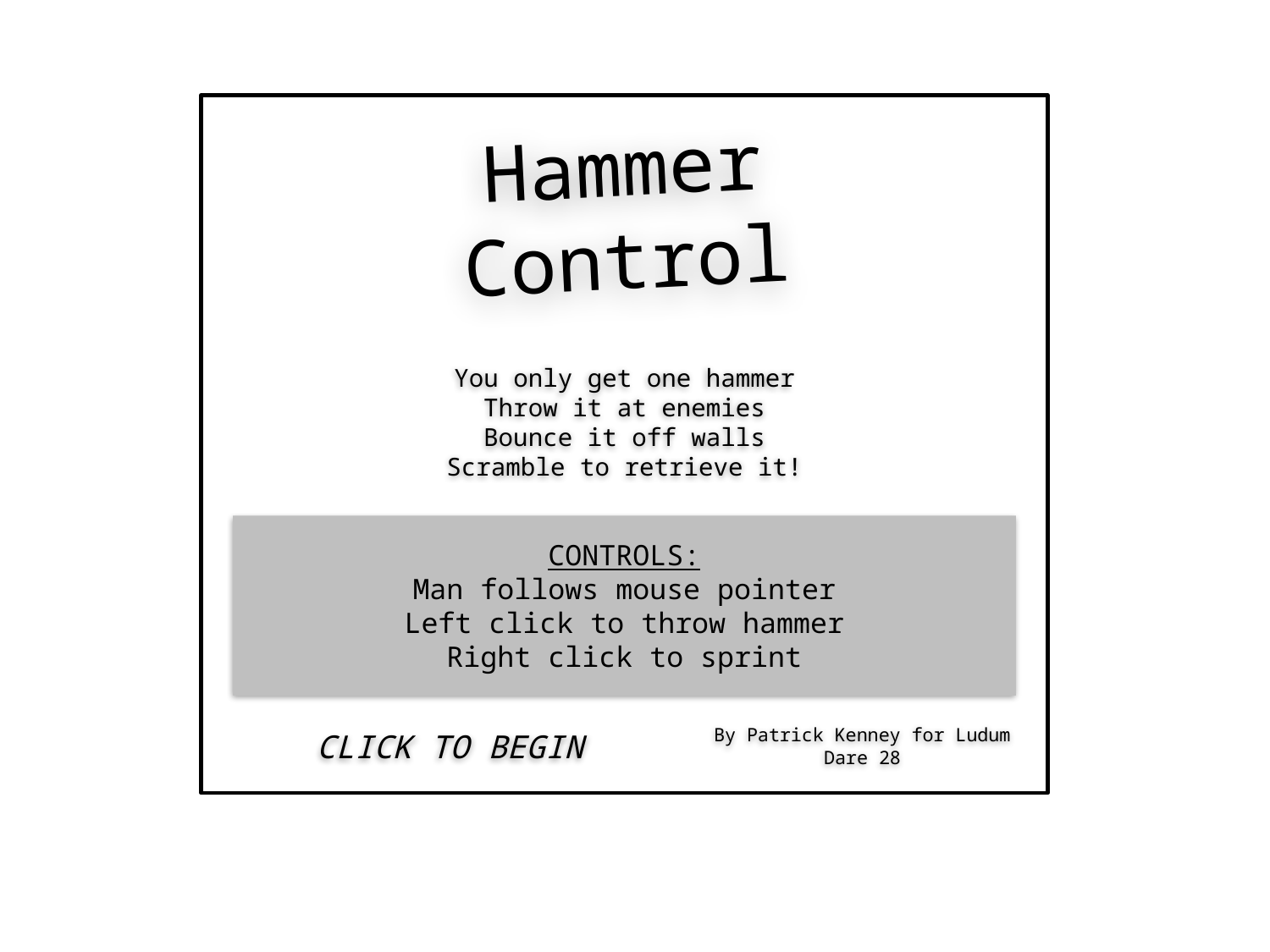

Hammer Control
You only get one hammer
Throw it at enemies
Bounce it off walls
Scramble to retrieve it!
CONTROLS:
Man follows mouse pointer
Left click to throw hammer
Right click to sprint
CLICK TO BEGIN
By Patrick Kenney for Ludum Dare 28